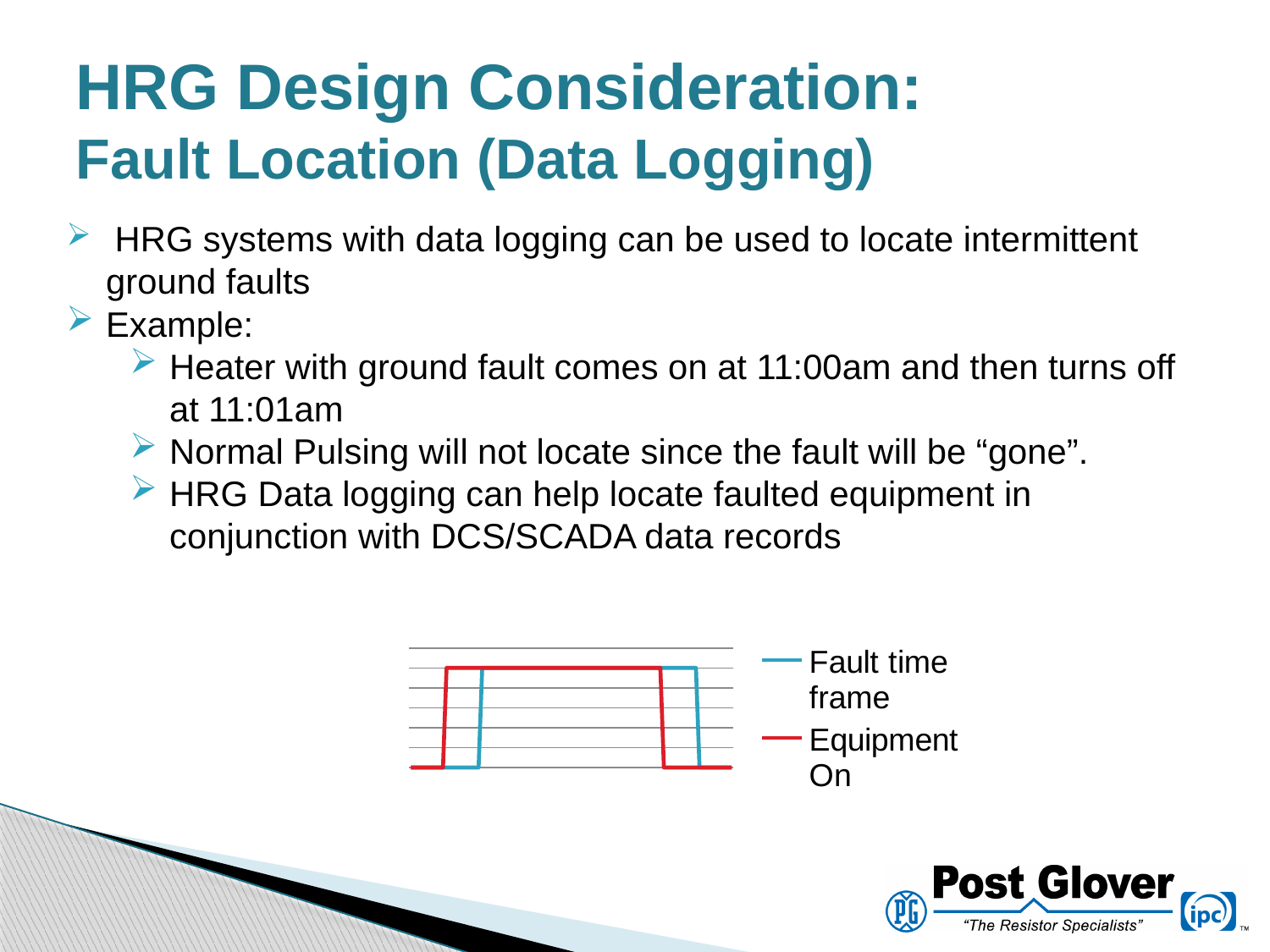

# HRG Design Consideration: Fault Location (Data Logging)
 HRG systems with data logging can be used to locate intermittent ground faults
Example:
Heater with ground fault comes on at 11:00am and then turns off at 11:01am
Normal Pulsing will not locate since the fault will be “gone”.
HRG Data logging can help locate faulted equipment in conjunction with DCS/SCADA data records

### Chart

| Category | Fault time frame | Equipment On |
|---|---|---|
| 0.45821759259259259 | 0.0 | 0.0 |
| 0.45822916666666669 | 0.0 | 0.0 |
| 0.458240740740741 | 0.0 | 0.0 |
| 0.45825231481481499 | 0.0 | 0.0 |
| 0.45826388888888903 | 0.0 | 0.0 |
| 0.45827546296296301 | 0.0 | 0.0 |
| 0.45828703703703699 | 0.0 | 0.0 |
| 0.45829861111111098 | 0.0 | 0.0 |
| 0.45831018518518502 | 0.0 | 0.0 |
| 0.458321759259259 | 0.0 | 0.0 |
| 0.45833333333333398 | 0.0 | 1.0 |
| 0.45834490740740802 | 0.0 | 1.0 |
| 0.458356481481482 | 0.0 | 1.0 |
| 0.45836805555555599 | 0.0 | 1.0 |
| 0.45837962962963003 | 0.0 | 1.0 |
| 0.45839120370370401 | 0.0 | 1.0 |
| 0.45840277777777799 | 0.0 | 1.0 |
| 0.45841435185185198 | 0.0 | 1.0 |
| 0.45842592592592601 | 0.0 | 1.0 |
| 0.4584375 | 0.0 | 1.0 |
| 0.45844907407407398 | 1.0 | 1.0 |
| 0.45846064814814902 | 1.0 | 1.0 |
| 0.458472222222223 | 1.0 | 1.0 |
| 0.45848379629629699 | 1.0 | 1.0 |
| 0.45849537037037102 | 1.0 | 1.0 |
| 0.45850694444444501 | 1.0 | 1.0 |
| 0.45851851851851899 | 1.0 | 1.0 |
| 0.45853009259259297 | 1.0 | 1.0 |
| 0.45854166666666701 | 1.0 | 1.0 |
| 0.458553240740741 | 1.0 | 1.0 |
| 0.45856481481481498 | 1.0 | 1.0 |
| 0.45857638888889002 | 1.0 | 1.0 |
| 0.458587962962964 | 1.0 | 1.0 |
| 0.45859953703703799 | 1.0 | 1.0 |
| 0.45861111111111103 | 1.0 | 1.0 |
| 0.45862268518518501 | 1.0 | 1.0 |
| 0.45863425925925899 | 1.0 | 1.0 |
| 0.45864583333333298 | 1.0 | 1.0 |
| 0.45865740740740701 | 1.0 | 1.0 |
| 0.458668981481481 | 1.0 | 1.0 |
| 0.45868055555555498 | 1.0 | 1.0 |
| 0.45869212962962902 | 1.0 | 1.0 |
| 0.458703703703703 | 1.0 | 1.0 |
| 0.45871527777777699 | 1.0 | 1.0 |
| 0.45872685185185103 | 1.0 | 1.0 |
| 0.45873842592592501 | 1.0 | 1.0 |
| 0.45874999999999899 | 1.0 | 1.0 |
| 0.45876157407407298 | 1.0 | 1.0 |
| 0.45877314814814701 | 1.0 | 1.0 |
| 0.458784722222221 | 1.0 | 1.0 |
| 0.45879629629629498 | 1.0 | 1.0 |
| 0.45880787037036902 | 1.0 | 1.0 |
| 0.458819444444443 | 1.0 | 1.0 |
| 0.45883101851851699 | 1.0 | 1.0 |
| 0.45884259259259103 | 1.0 | 1.0 |
| 0.45885416666666501 | 1.0 | 1.0 |
| 0.45886574074073899 | 1.0 | 1.0 |
| 0.45887731481481298 | 1.0 | 1.0 |
| 0.45888888888888701 | 1.0 | 1.0 |
| 0.45890046296296 | 1.0 | 1.0 |
| 0.45891203703703398 | 1.0 | 1.0 |
| 0.45892361111110802 | 1.0 | 1.0 |
| 0.458935185185182 | 1.0 | 1.0 |
| 0.45894675925925599 | 1.0 | 1.0 |
| 0.45895833333333003 | 1.0 | 1.0 |
| 0.45896990740740401 | 1.0 | 1.0 |
| 0.45898148148147799 | 1.0 | 1.0 |
| 0.45899305555555198 | 1.0 | 1.0 |
| 0.45900462962962602 | 1.0 | 1.0 |
| 0.4590162037037 | 1.0 | 1.0 |
| 0.45902777777777398 | 1.0 | 1.0 |
| 0.45903935185184802 | 1.0 | 0.0 |
| 0.459050925925922 | 1.0 | 0.0 |
| 0.45906249999999599 | 1.0 | 0.0 |
| 0.45907407407407003 | 1.0 | 0.0 |
| 0.45908564814814401 | 1.0 | 0.0 |
| 0.45909722222221799 | 1.0 | 0.0 |
| 0.45910879629629198 | 1.0 | 0.0 |
| 0.45912037037036602 | 1.0 | 0.0 |
| 0.45913194444444 | 1.0 | 0.0 |
| 0.45914351851851398 | 1.0 | 0.0 |
| 0.45915509259258802 | 0.0 | 0.0 |
| 0.459166666666662 | 0.0 | 0.0 |
| 0.45917824074073599 | 0.0 | 0.0 |
| 0.45918981481481003 | 0.0 | 0.0 |
| 0.45920138888888401 | 0.0 | 0.0 |
| 0.45921296296295799 | 0.0 | 0.0 |
| 0.45922453703703198 | 0.0 | 0.0 |
| 0.45923611111110602 | 0.0 | 0.0 |
| 0.45924768518518 | 0.0 | 0.0 |
| 0.45925925925925398 | 0.0 | 0.0 |